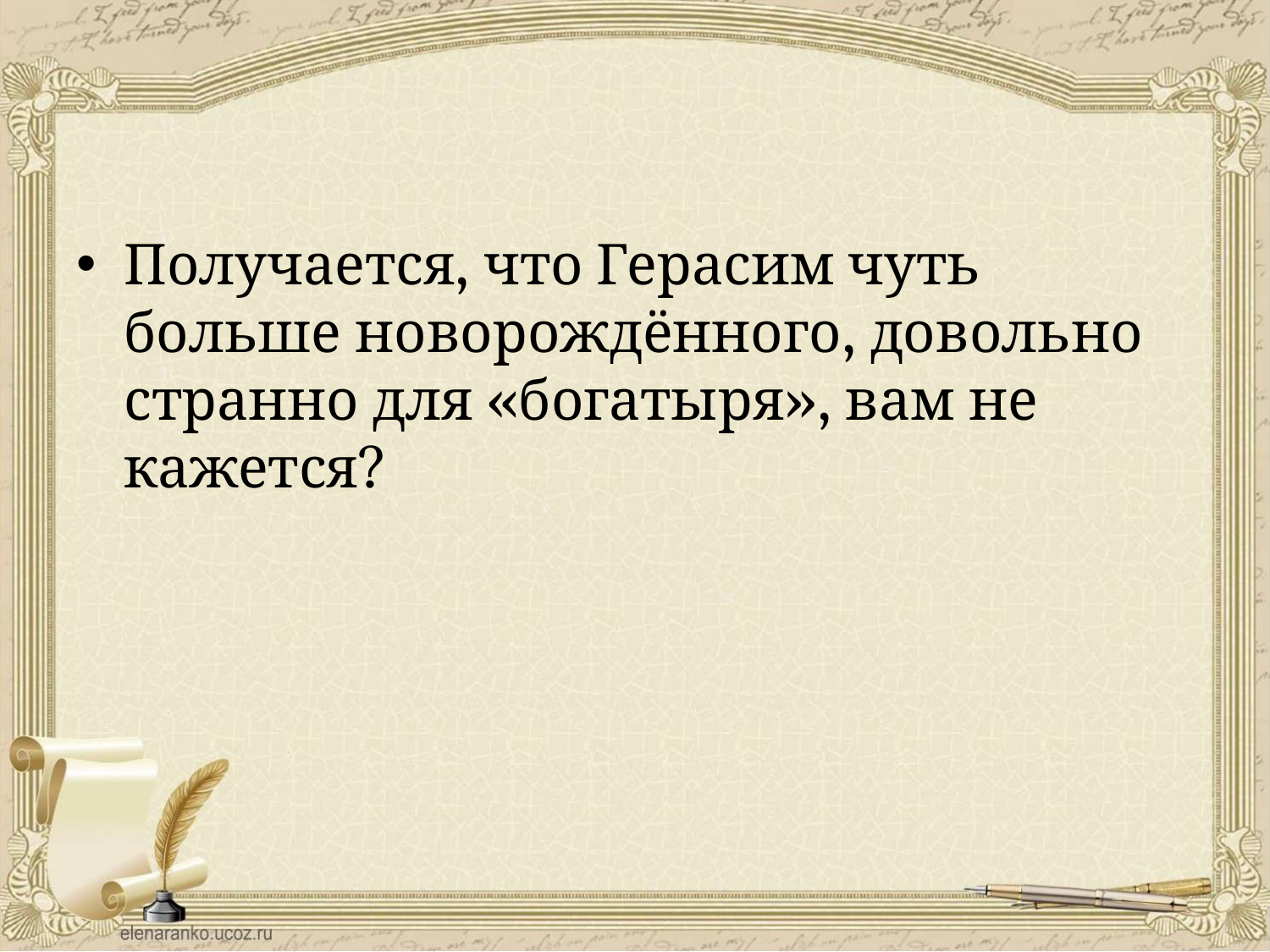

Получается, что Герасим чуть больше новорождённого, довольно странно для «богатыря», вам не кажется?